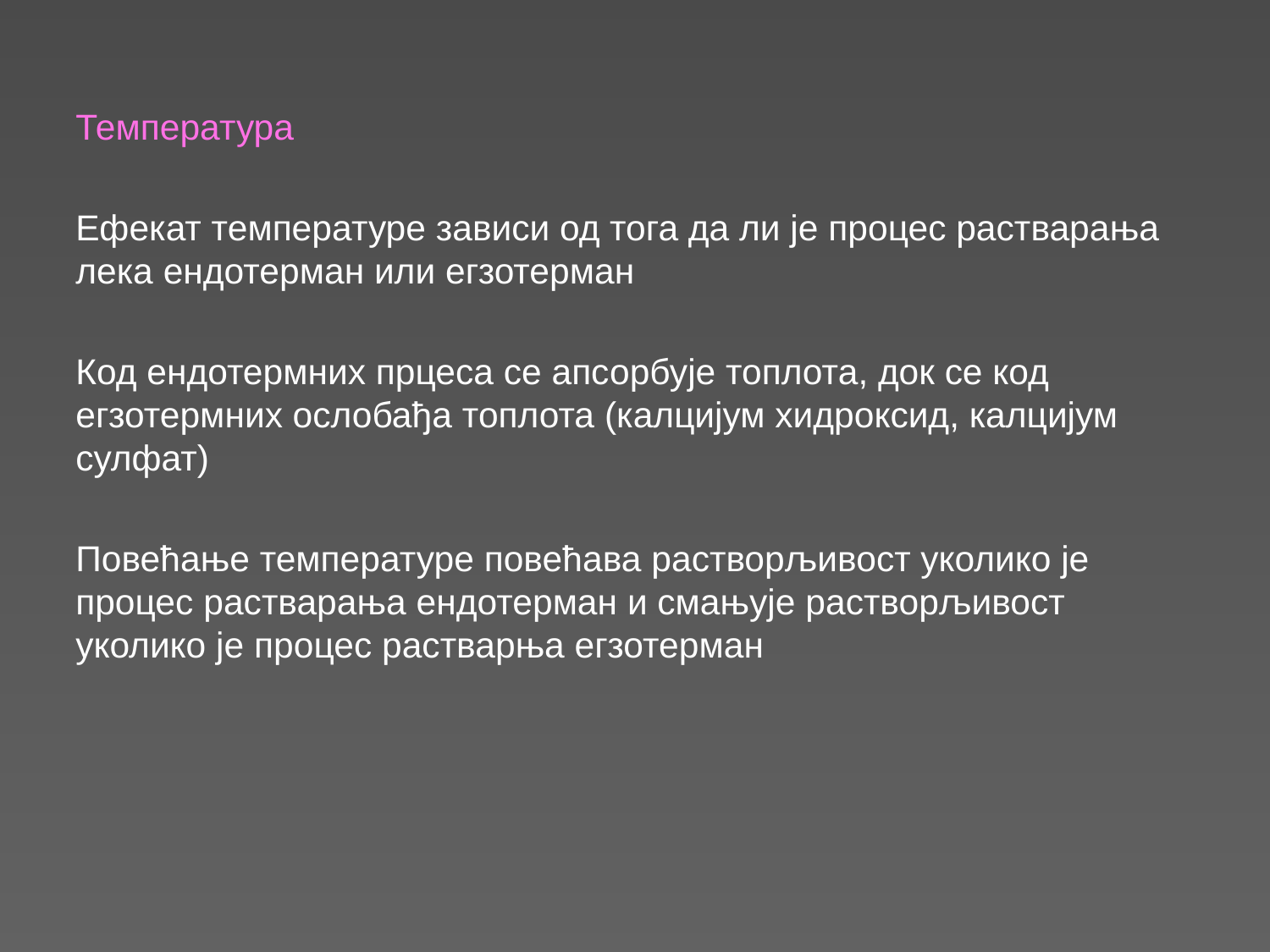

Температура

Ефекат температуре зависи од тога да ли је процес растварања лека ендотерман или егзотерман

Код ендотермних прцеса се апсорбује топлота, док се код егзотермних ослобађа топлота (калцијум хидроксид, калцијум сулфат)

Повећање температуре повећава растворљивост уколико је процес растварања ендотерман и смањује растворљивост уколико је процес растварња егзотерман